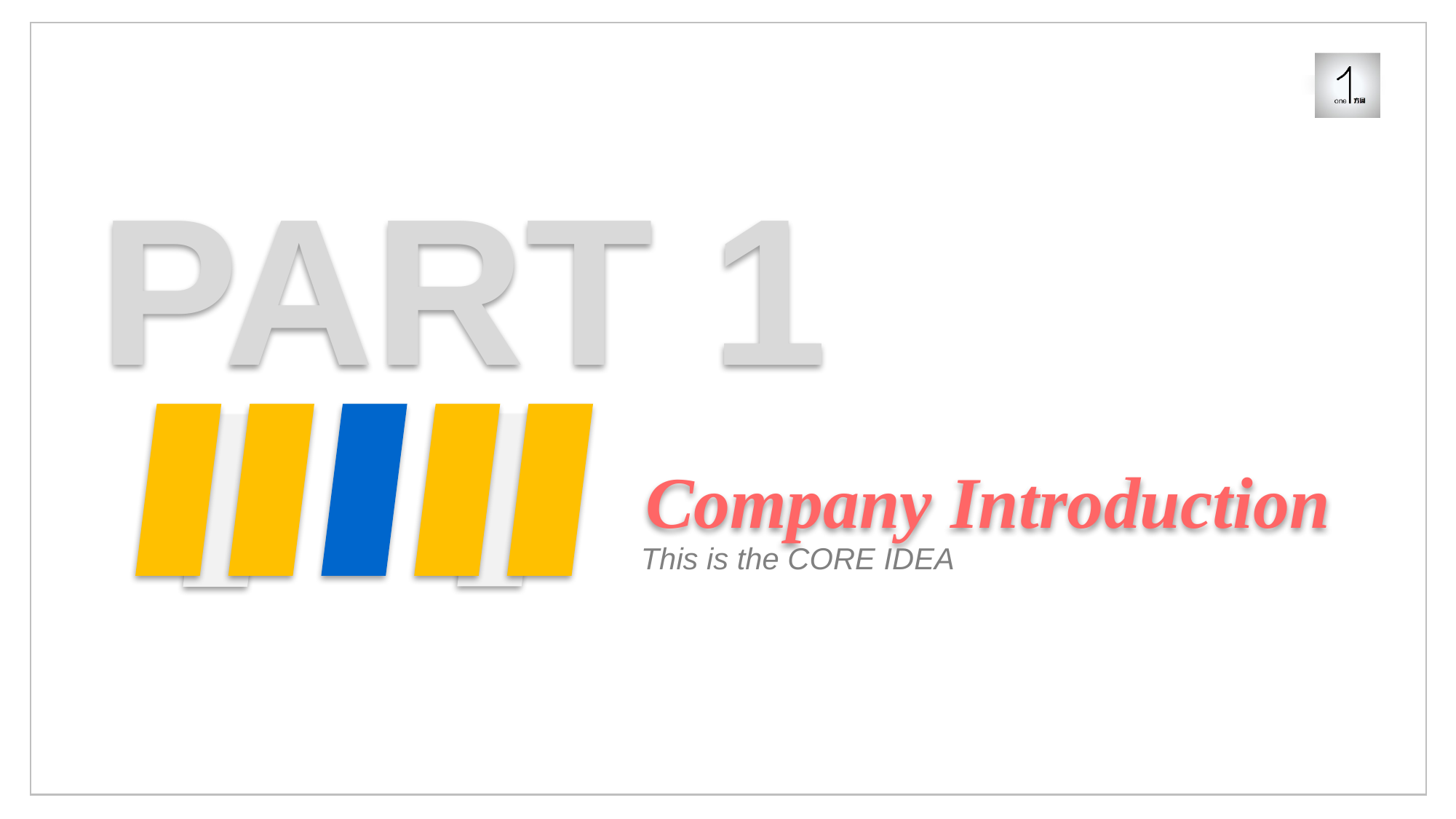

PART 1

Company Introduction
This is the CORE IDEA